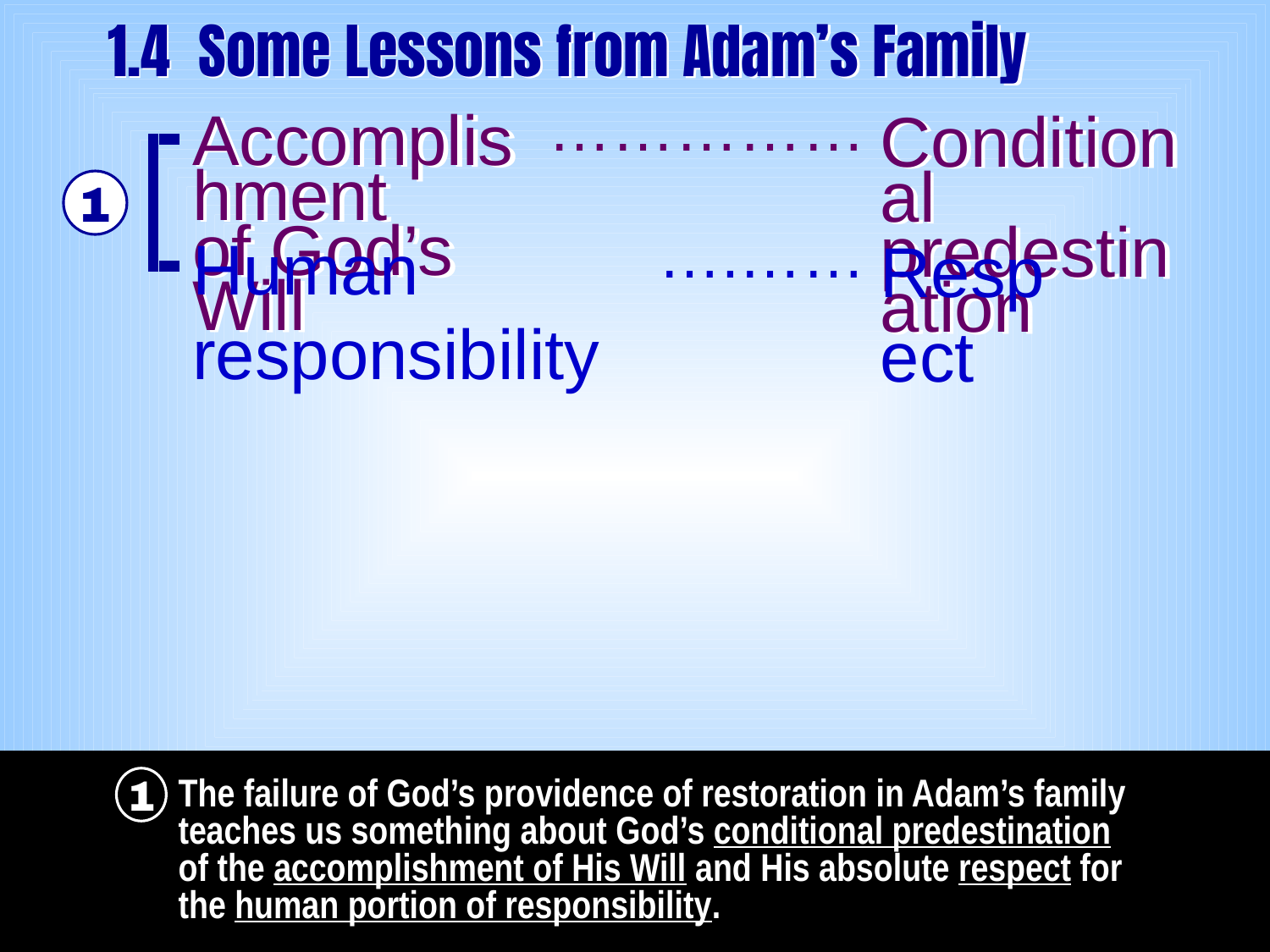

1.4  Some Lessons from Adam’s Family
……………
Accomplishment
of God’s Will
Conditional
predestination
_
1
_
….……
Human responsibility
Respect
_

1
The failure of God’s providence of restoration in Adam’s family teaches us something about God’s conditional predestination of the accomplishment of His Will and His absolute respect for the human portion of responsibility.